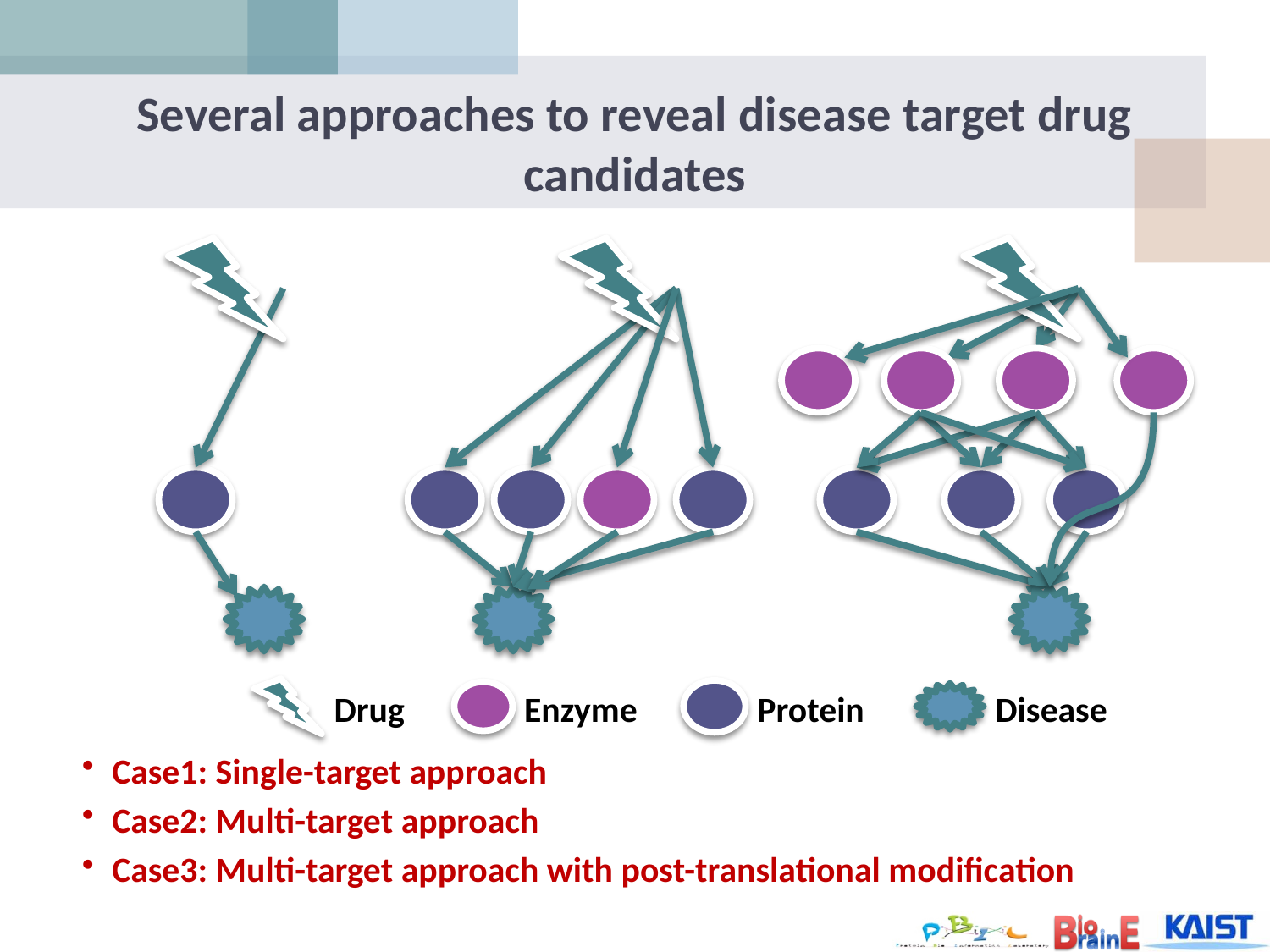

# Several approaches to reveal disease target drug candidates

Drug
Enzyme
Protein
Disease

Case1: Single-target approach
Case2: Multi-target approach
Case3: Multi-target approach with post-translational modification